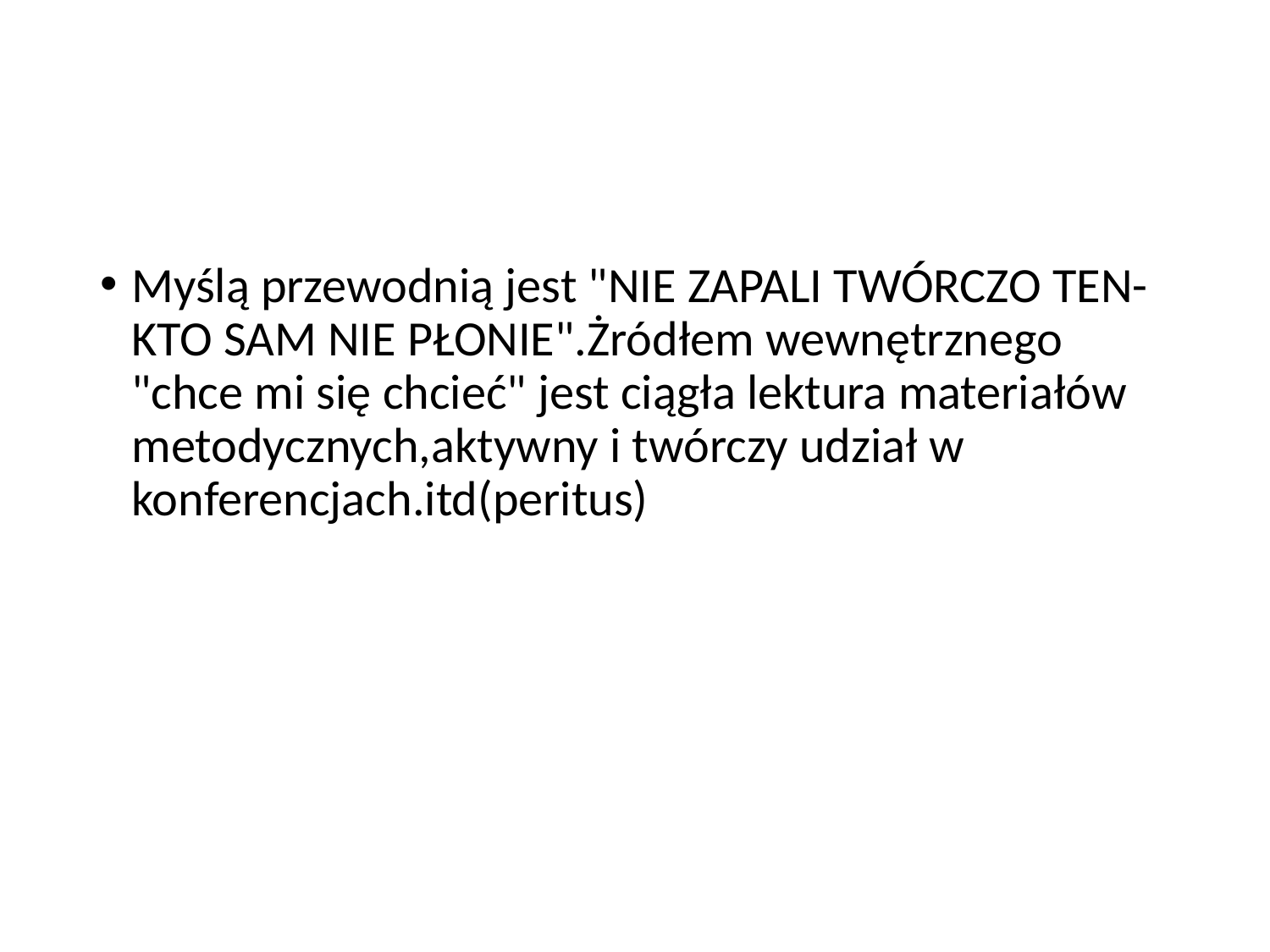

#
Myślą przewodnią jest "NIE ZAPALI TWÓRCZO TEN-KTO SAM NIE PŁONIE".Żródłem wewnętrznego "chce mi się chcieć" jest ciągła lektura materiałów metodycznych,aktywny i twórczy udział w konferencjach.itd(peritus)